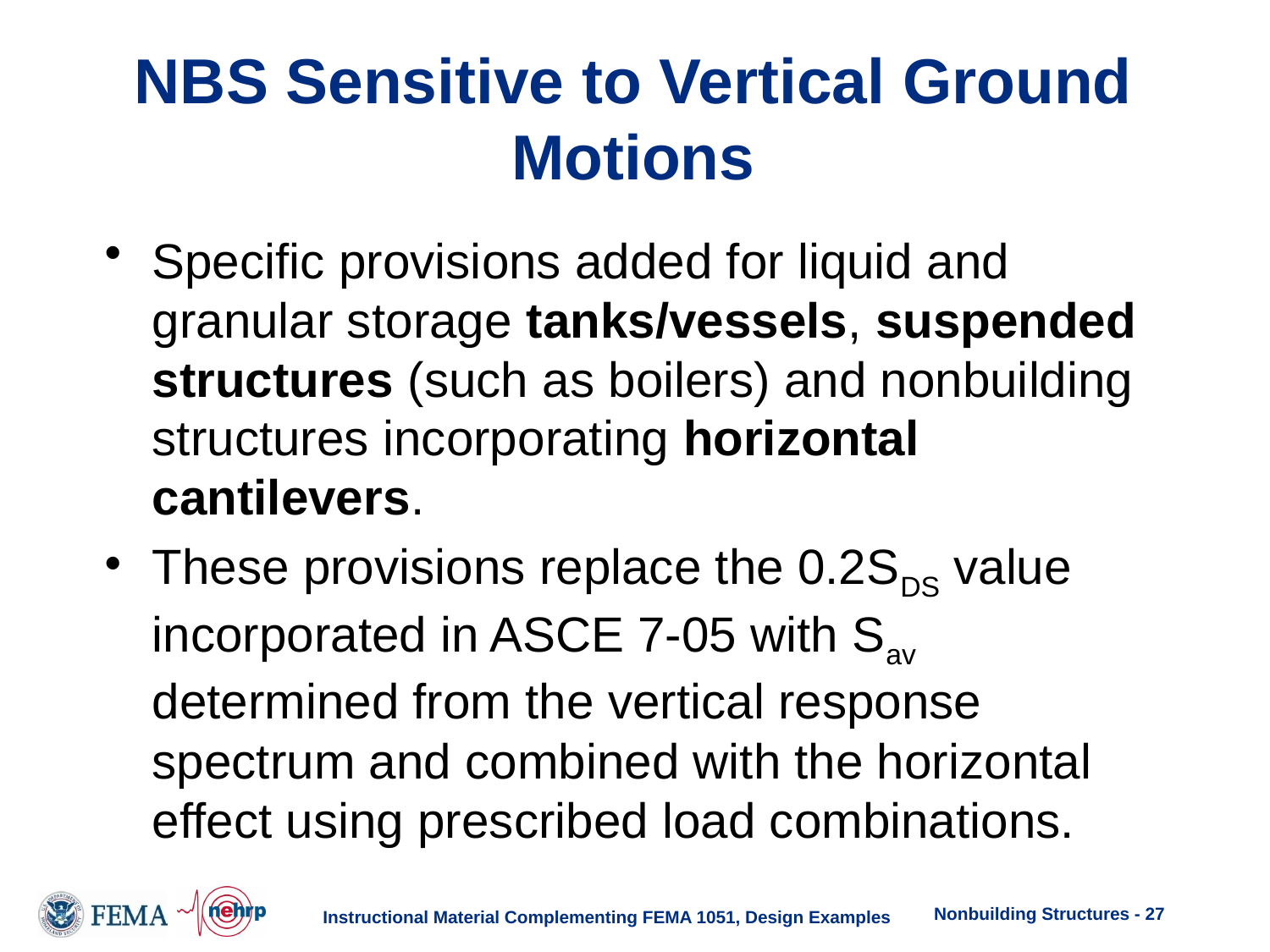

# NBS Sensitive to Vertical Ground Motions
Specific provisions added for liquid and granular storage tanks/vessels, suspended structures (such as boilers) and nonbuilding structures incorporating horizontal cantilevers.
These provisions replace the 0.2SDS value incorporated in ASCE 7-05 with Sav determined from the vertical response spectrum and combined with the horizontal effect using prescribed load combinations.

Nonbuilding Structures - 27
Instructional Material Complementing FEMA 1051, Design Examples